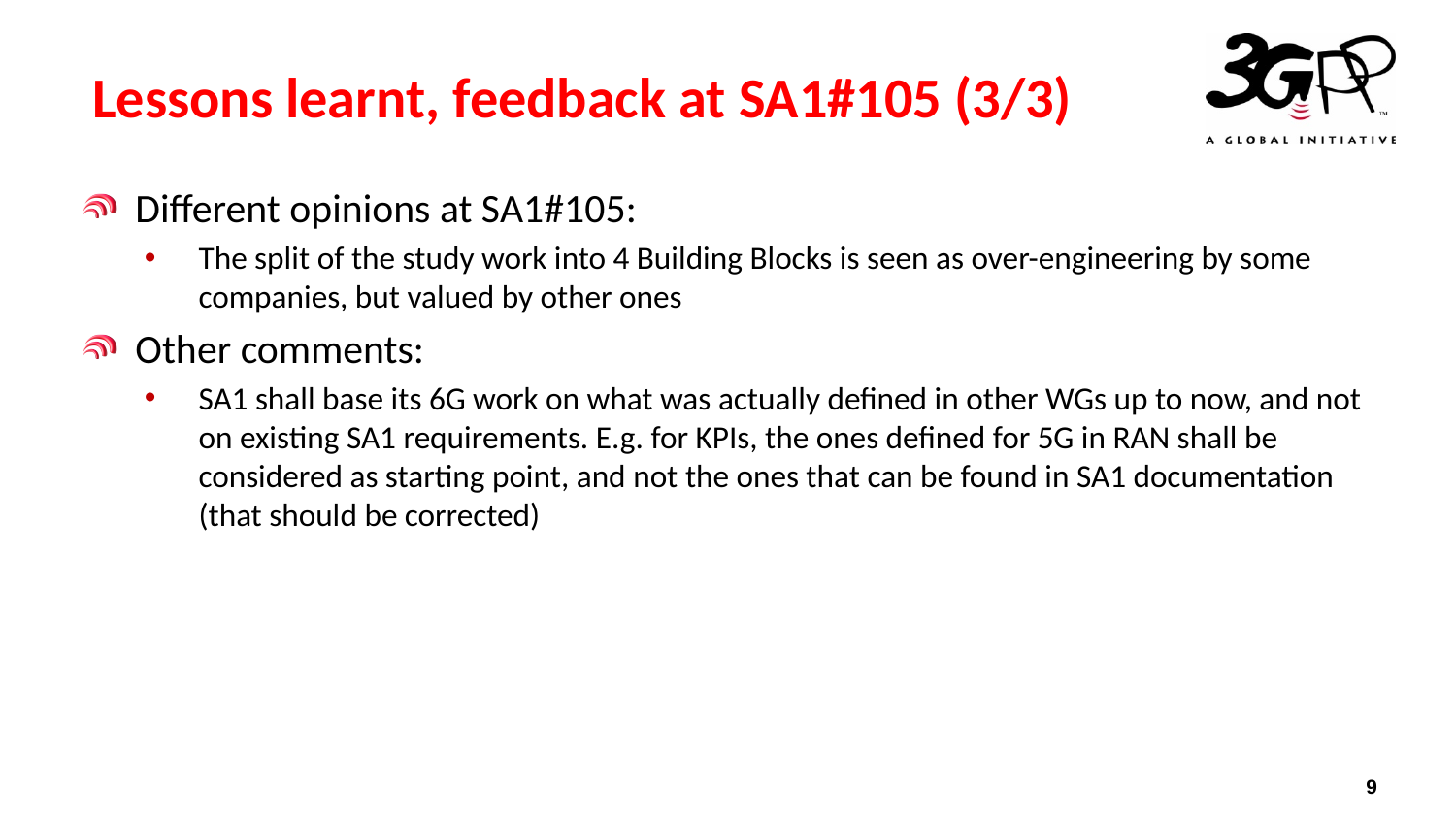

# Lessons learnt, feedback at SA1#105 (3/3)
Different opinions at SA1#105:
The split of the study work into 4 Building Blocks is seen as over-engineering by some companies, but valued by other ones
Other comments:
SA1 shall base its 6G work on what was actually defined in other WGs up to now, and not on existing SA1 requirements. E.g. for KPIs, the ones defined for 5G in RAN shall be considered as starting point, and not the ones that can be found in SA1 documentation (that should be corrected)